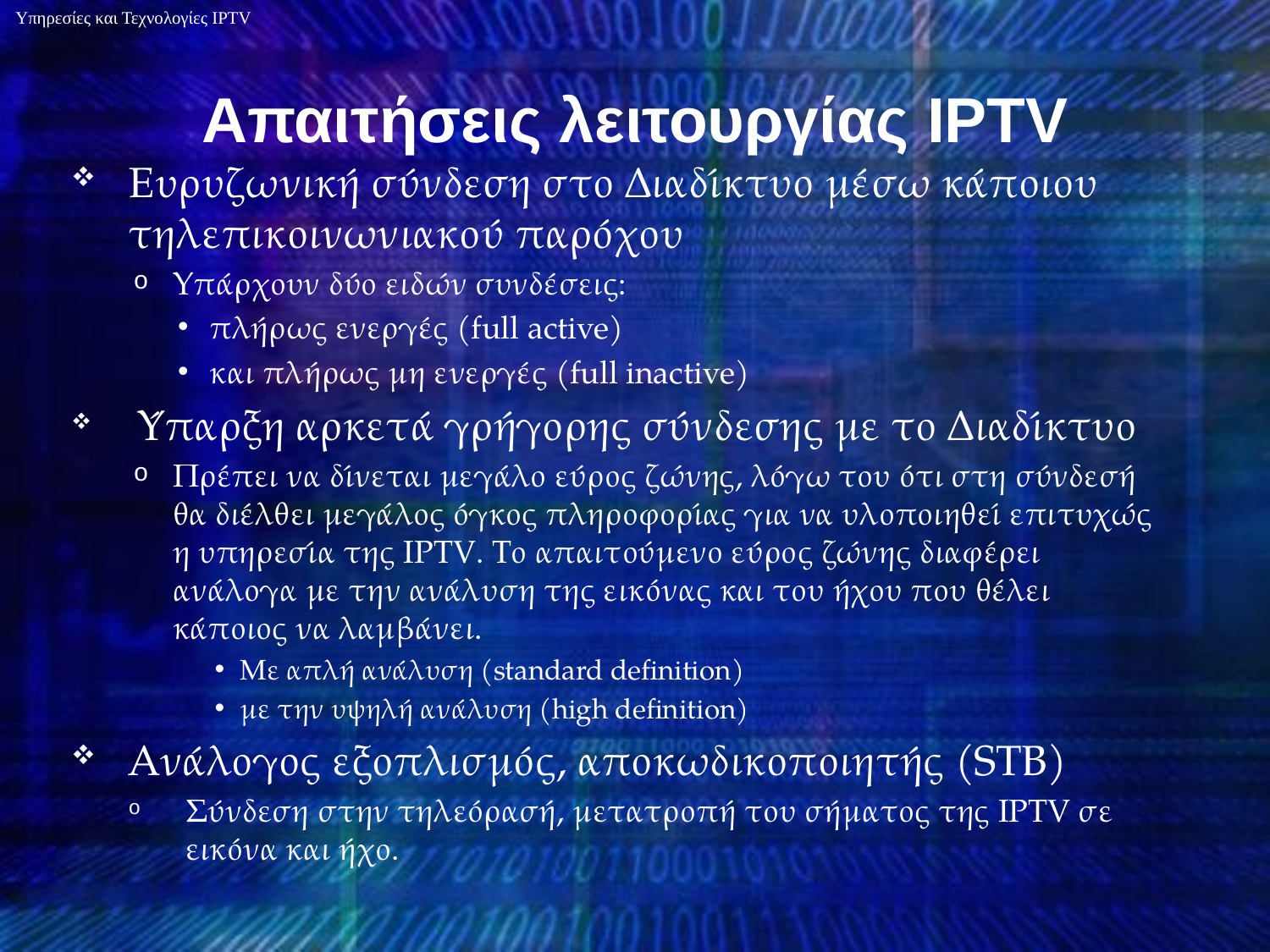

Υπηρεσίες και Τεχνολογίες IPTV
# Απαιτήσεις λειτουργίας IPTV
Ευρυζωνική σύνδεση στο Διαδίκτυο μέσω κάποιου τηλεπικοινωνιακού παρόχου
Υπάρχουν δύο ειδών συνδέσεις:
πλήρως ενεργές (full active)
και πλήρως μη ενεργές (full inactive)
 Ύπαρξη αρκετά γρήγορης σύνδεσης με το Διαδίκτυο
Πρέπει να δίνεται μεγάλο εύρος ζώνης, λόγω του ότι στη σύνδεσή  θα διέλθει μεγάλος όγκος πληροφορίας για να υλοποιηθεί επιτυχώς η υπηρεσία της IPTV. Το απαιτούμενο εύρος ζώνης διαφέρει ανάλογα με την ανάλυση της εικόνας και του ήχου που θέλει κάποιος να λαμβάνει.
Με απλή ανάλυση (standard definition)
με την υψηλή ανάλυση (high definition)
Ανάλογος εξοπλισμός, αποκωδικοποιητής (STB)
Σύνδεση στην τηλεόρασή, μετατροπή του σήματος της IPTV σε εικόνα και ήχο.